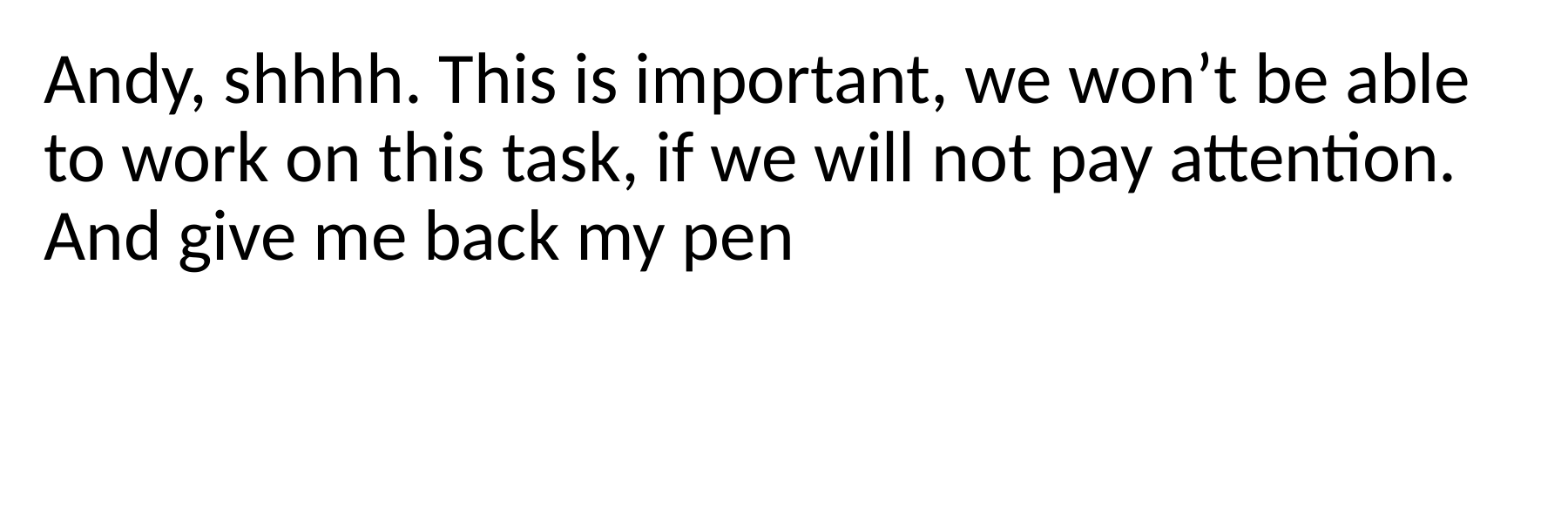

Andy, shhhh. This is important, we won’t be able to work on this task, if we will not pay attention. And give me back my pen